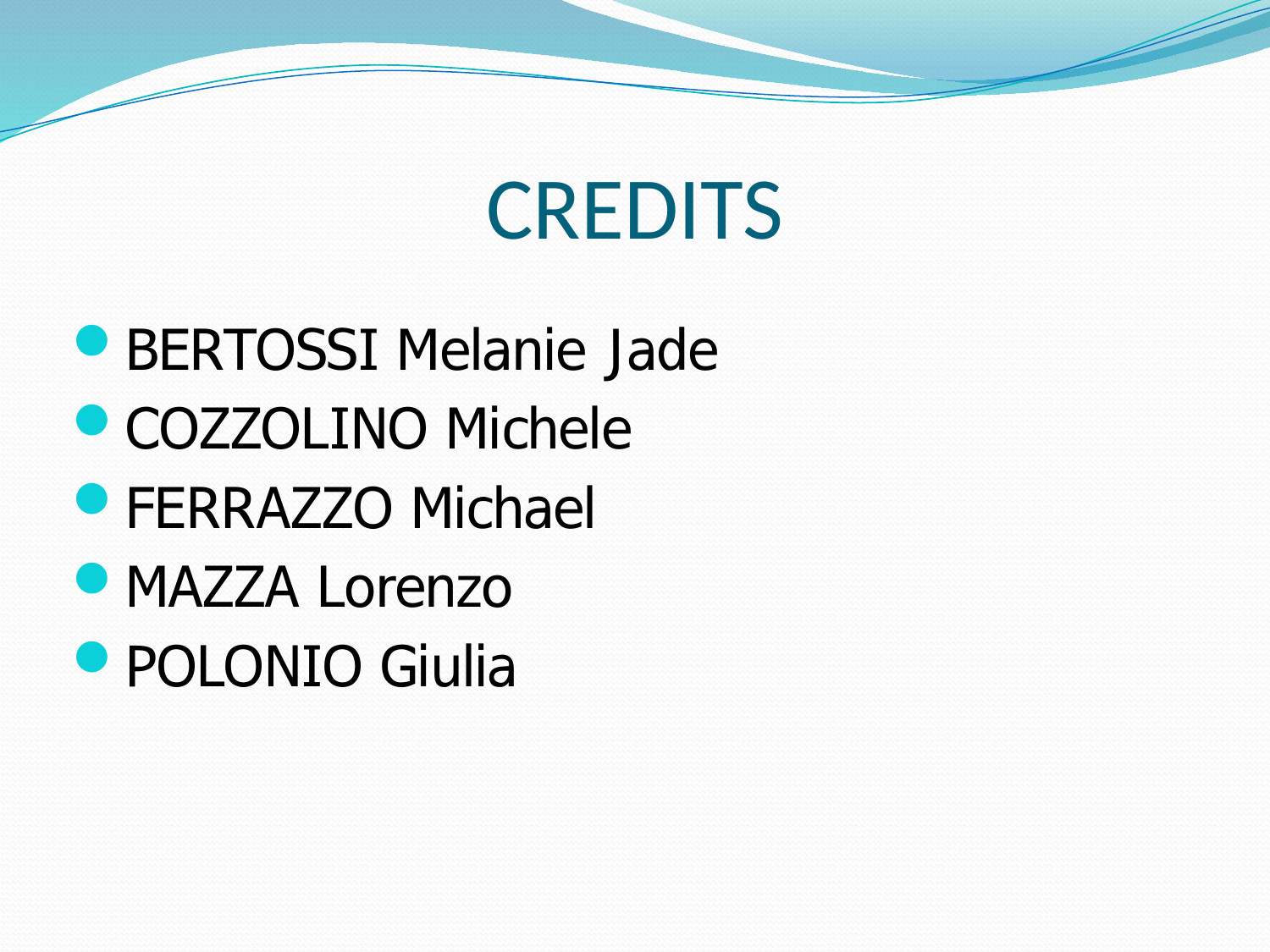

# CREDITS
BERTOSSI Melanie Jade
COZZOLINO Michele
FERRAZZO Michael
MAZZA Lorenzo
POLONIO Giulia